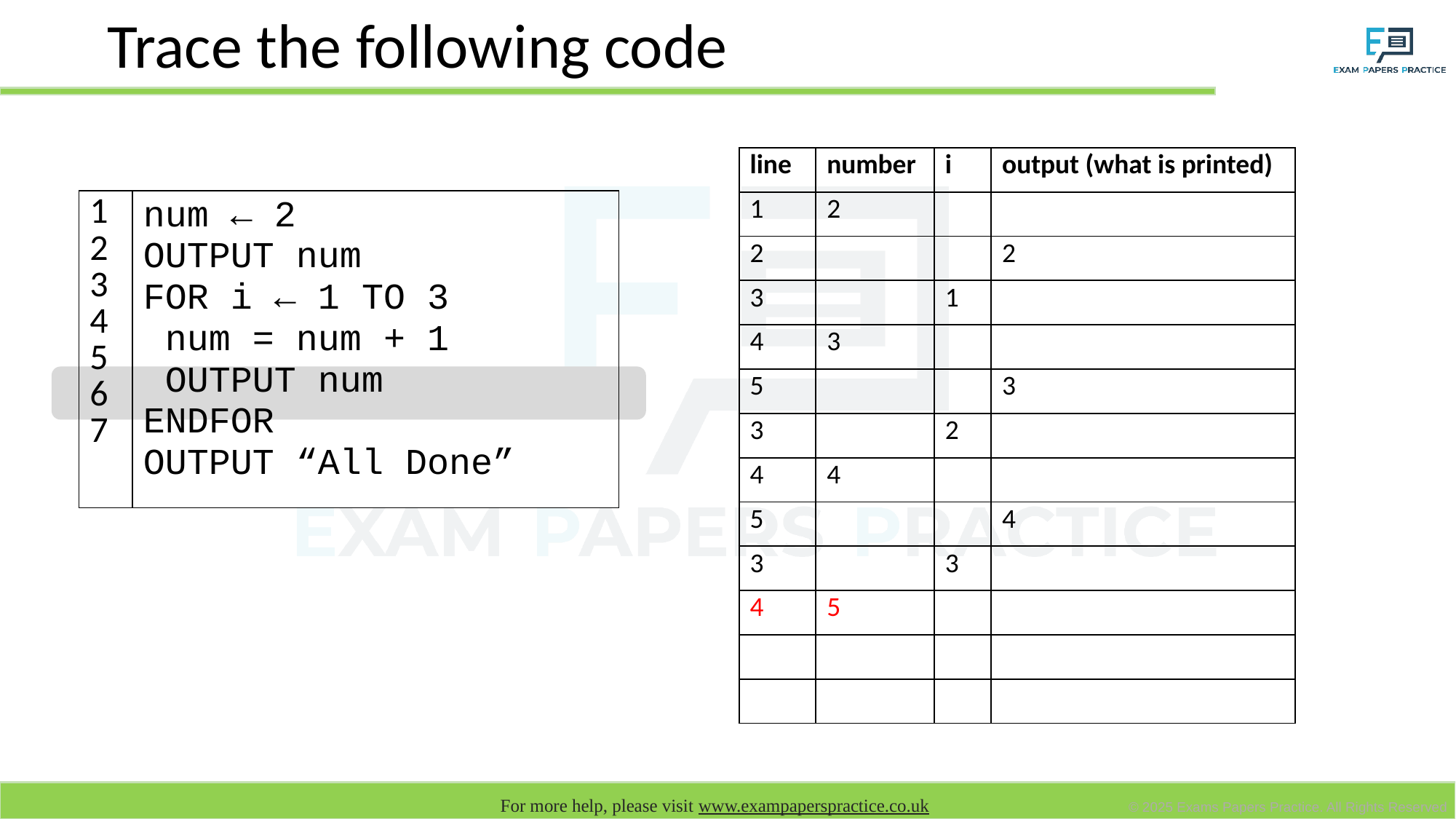

# Trace the following code
| line | number | i | output (what is printed) |
| --- | --- | --- | --- |
| 1 | 2 |  |  |
| 2 |  |  | 2 |
| 3 |  | 1 |  |
| 4 | 3 |  |  |
| 5 |  |  | 3 |
| 3 |  | 2 |  |
| 4 | 4 |  |  |
| 5 |  |  | 4 |
| 3 |  | 3 |  |
| 4 | 5 |  |  |
|  |  |  |  |
|  |  |  |  |
| 1 2 3 4 5 6 7 | num ← 2 OUTPUT num FOR i ← 1 TO 3 num = num + 1 OUTPUT num ENDFOR OUTPUT “All Done” |
| --- | --- |